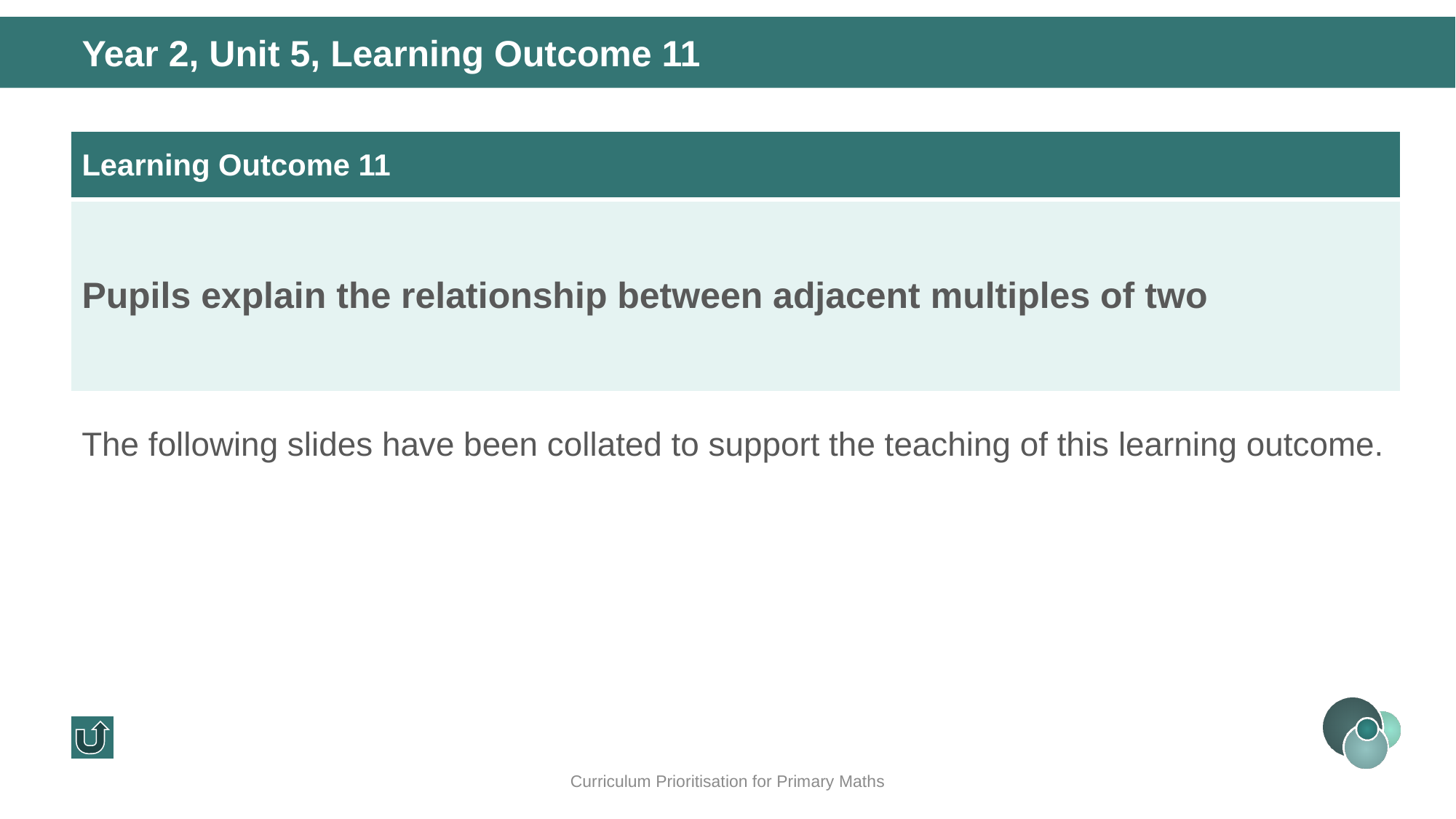

Year 2, Unit 5, Learning Outcome 11
| Learning Outcome 11 |
| --- |
| Pupils explain the relationship between adjacent multiples of two |
The following slides have been collated to support the teaching of this learning outcome.

Curriculum Prioritisation for Primary Maths